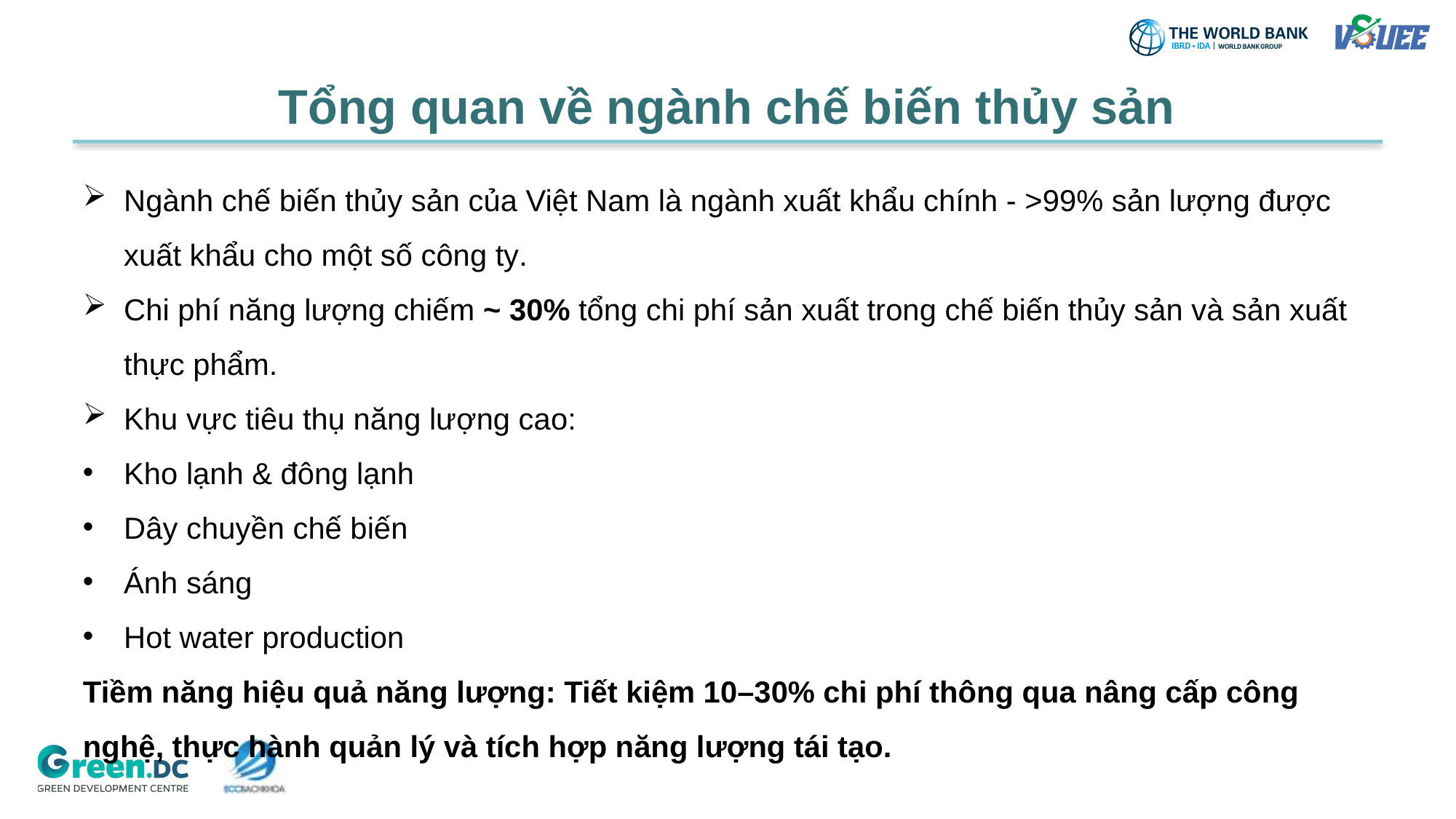

# Tổng quan về ngành chế biến thủy sản
Ngành chế biến thủy sản của Việt Nam là ngành xuất khẩu chính - >99% sản lượng được xuất khẩu cho một số công ty.
Chi phí năng lượng chiếm ~ 30% tổng chi phí sản xuất trong chế biến thủy sản và sản xuất thực phẩm.
Khu vực tiêu thụ năng lượng cao:
Kho lạnh & đông lạnh
Dây chuyền chế biến
Ánh sáng
Hot water production
Tiềm năng hiệu quả năng lượng: Tiết kiệm 10–30% chi phí thông qua nâng cấp công nghệ, thực hành quản lý và tích hợp năng lượng tái tạo.